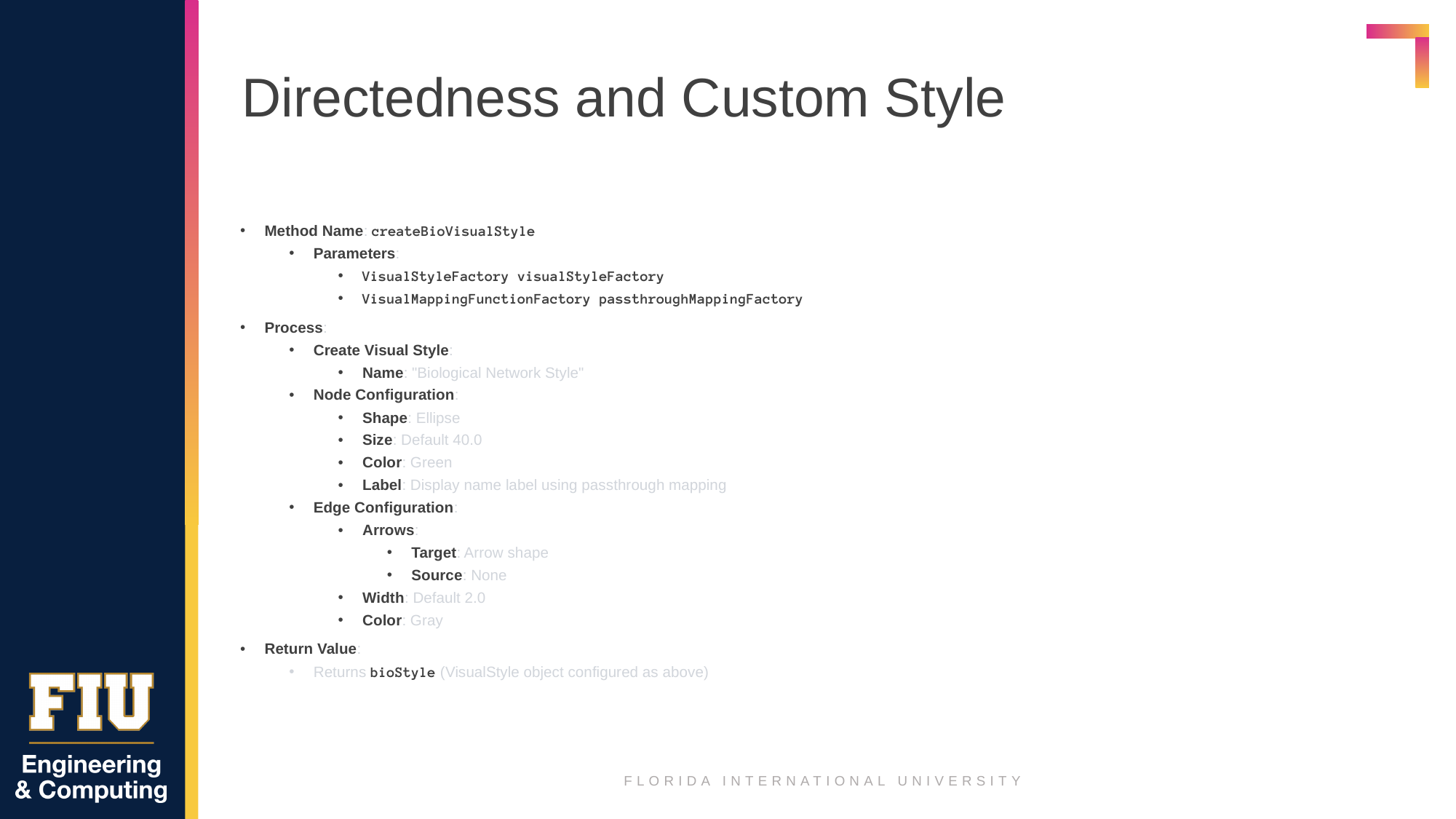

# Directedness and Custom Style

Method Name: createBioVisualStyle
Parameters:
VisualStyleFactory visualStyleFactory
VisualMappingFunctionFactory passthroughMappingFactory
Process:
Create Visual Style:
Name: "Biological Network Style"
Node Configuration:
Shape: Ellipse
Size: Default 40.0
Color: Green
Label: Display name label using passthrough mapping
Edge Configuration:
Arrows:
Target: Arrow shape
Source: None
Width: Default 2.0
Color: Gray
Return Value:
Returns bioStyle (VisualStyle object configured as above)